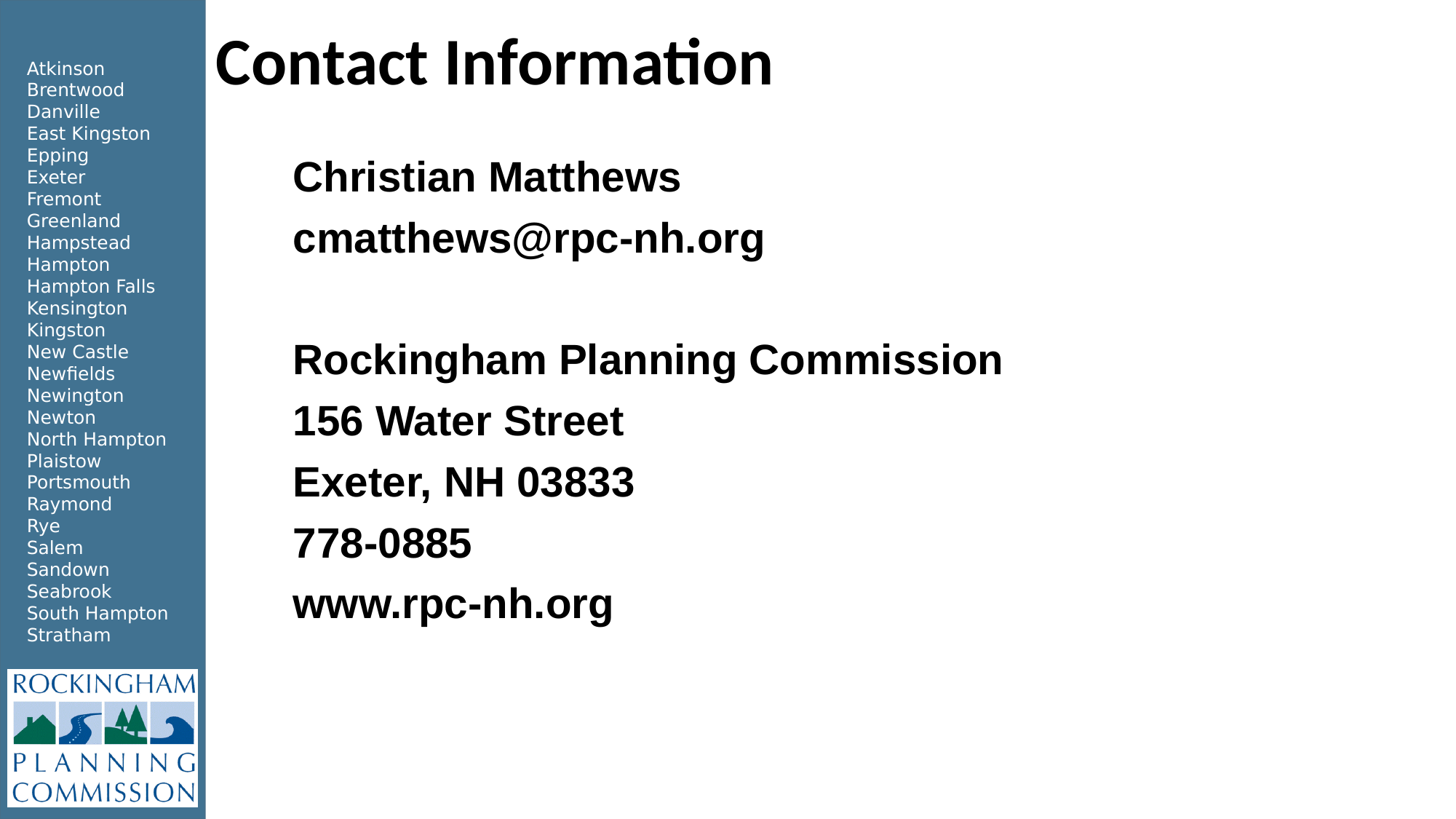

# Contact Information
Atkinson
Brentwood
Danville
East Kingston
Epping
Exeter
Fremont
Greenland
Hampstead
Hampton
Hampton Falls
Kensington
Kingston
New Castle
Newfields
Newington
Newton
North Hampton
Plaistow
Portsmouth
Raymond
Rye
Salem
Sandown
Seabrook
South Hampton
Stratham
Christian Matthews
cmatthews@rpc-nh.org

Rockingham Planning Commission
156 Water Street
Exeter, NH 03833
778-0885
www.rpc-nh.org